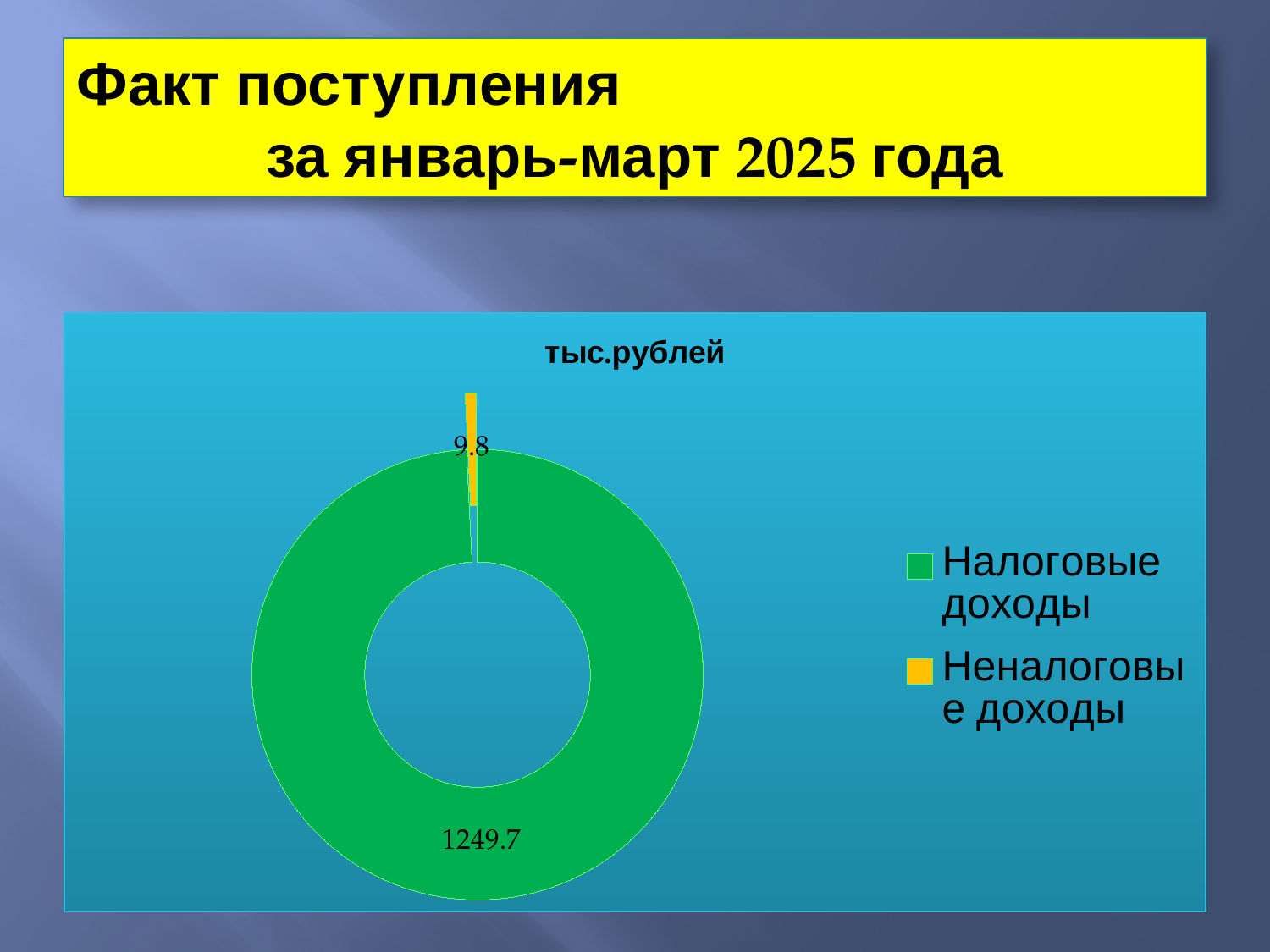

# Факт поступления                                       за январь-март 2025 года

### Chart: тыс.рублей

| Category | тыс.рублей |
|---|---|
| Налоговые доходы | 1249.7 |
| Неналоговые доходы | 9.8 |